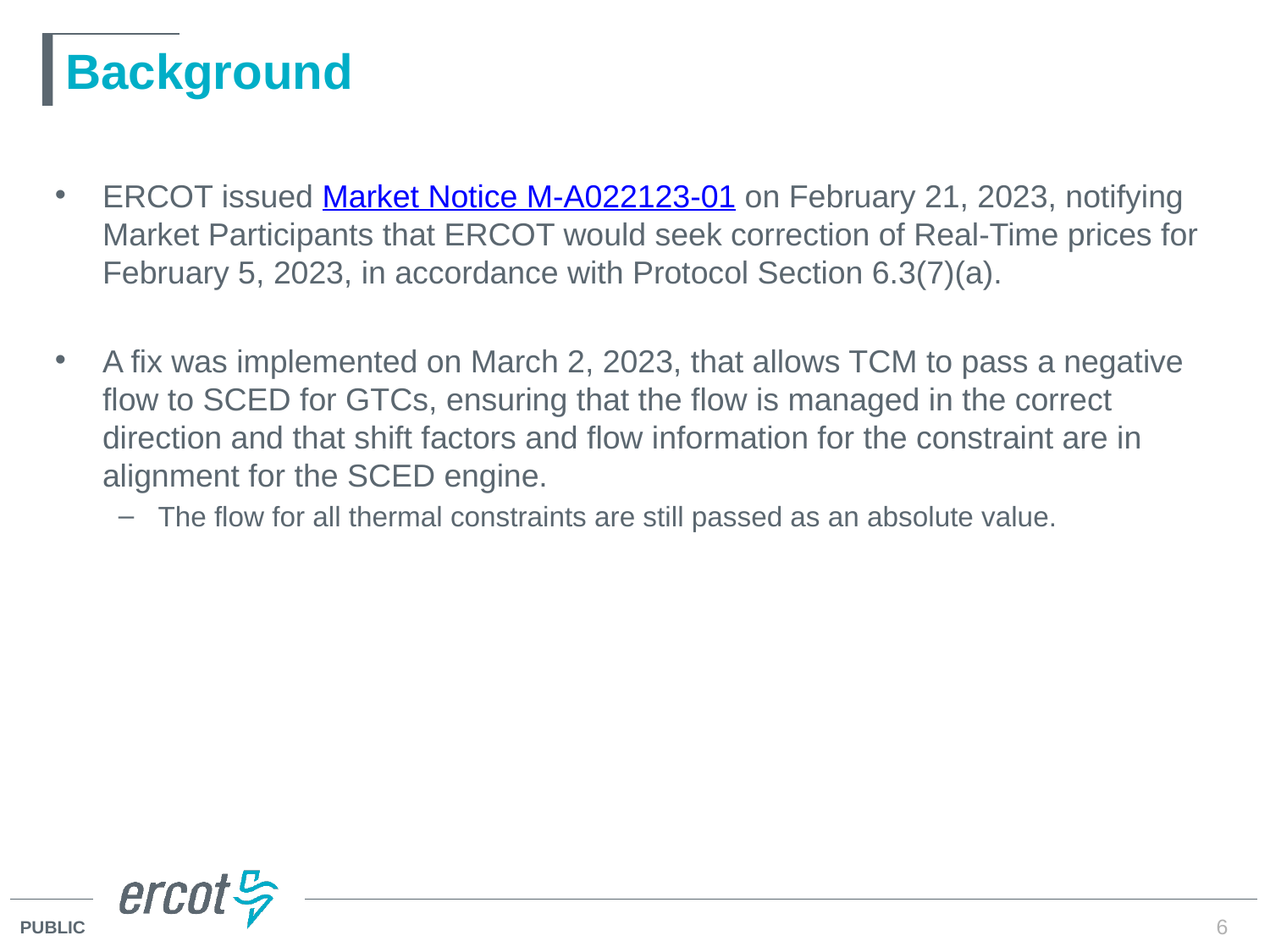

# Background
ERCOT issued Market Notice M-A022123-01 on February 21, 2023, notifying Market Participants that ERCOT would seek correction of Real-Time prices for February 5, 2023, in accordance with Protocol Section 6.3(7)(a).

A fix was implemented on March 2, 2023, that allows TCM to pass a negative flow to SCED for GTCs, ensuring that the flow is managed in the correct direction and that shift factors and flow information for the constraint are in alignment for the SCED engine.
The flow for all thermal constraints are still passed as an absolute value.

6